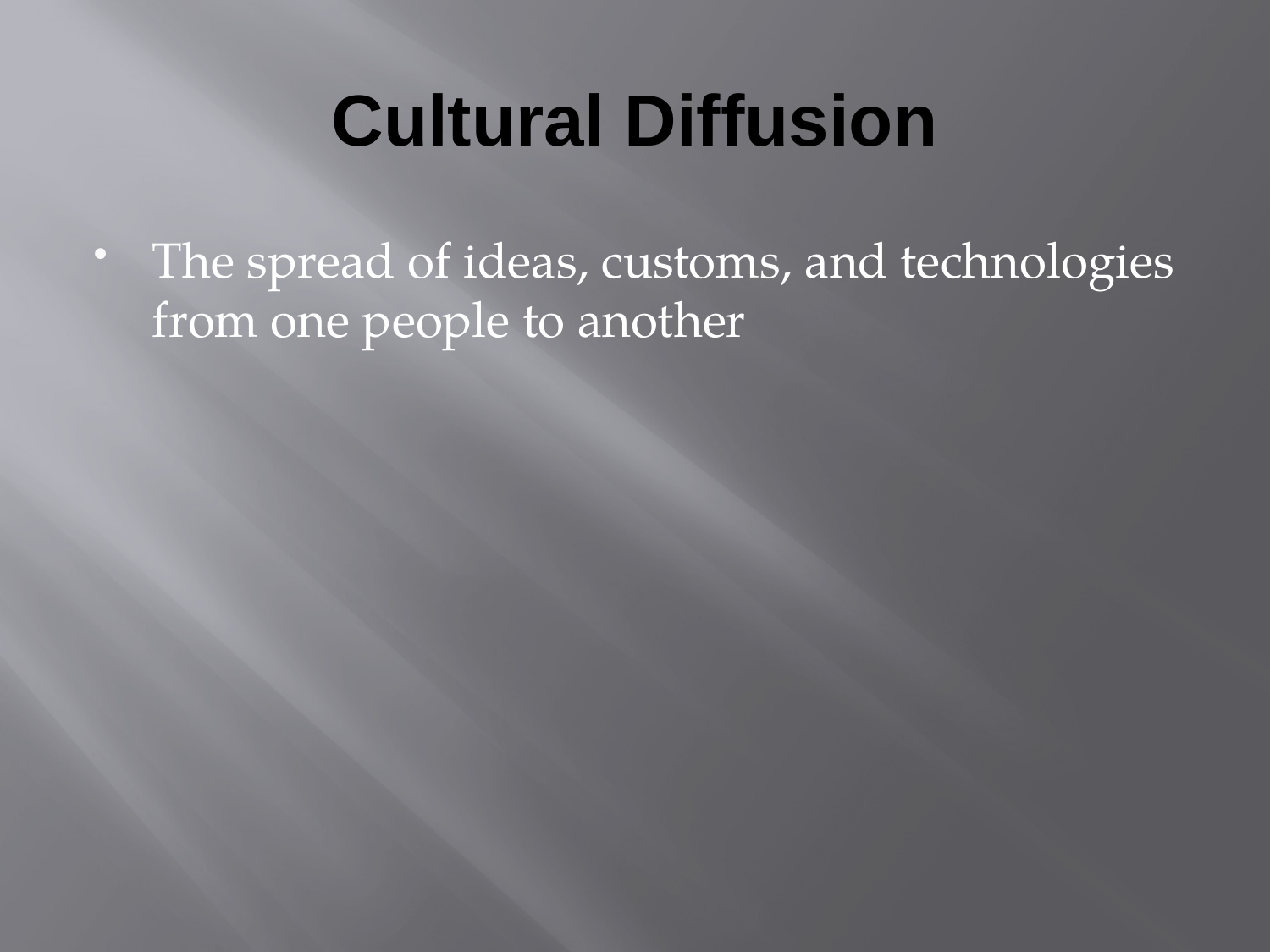

# Cultural Diffusion
The spread of ideas, customs, and technologies from one people to another